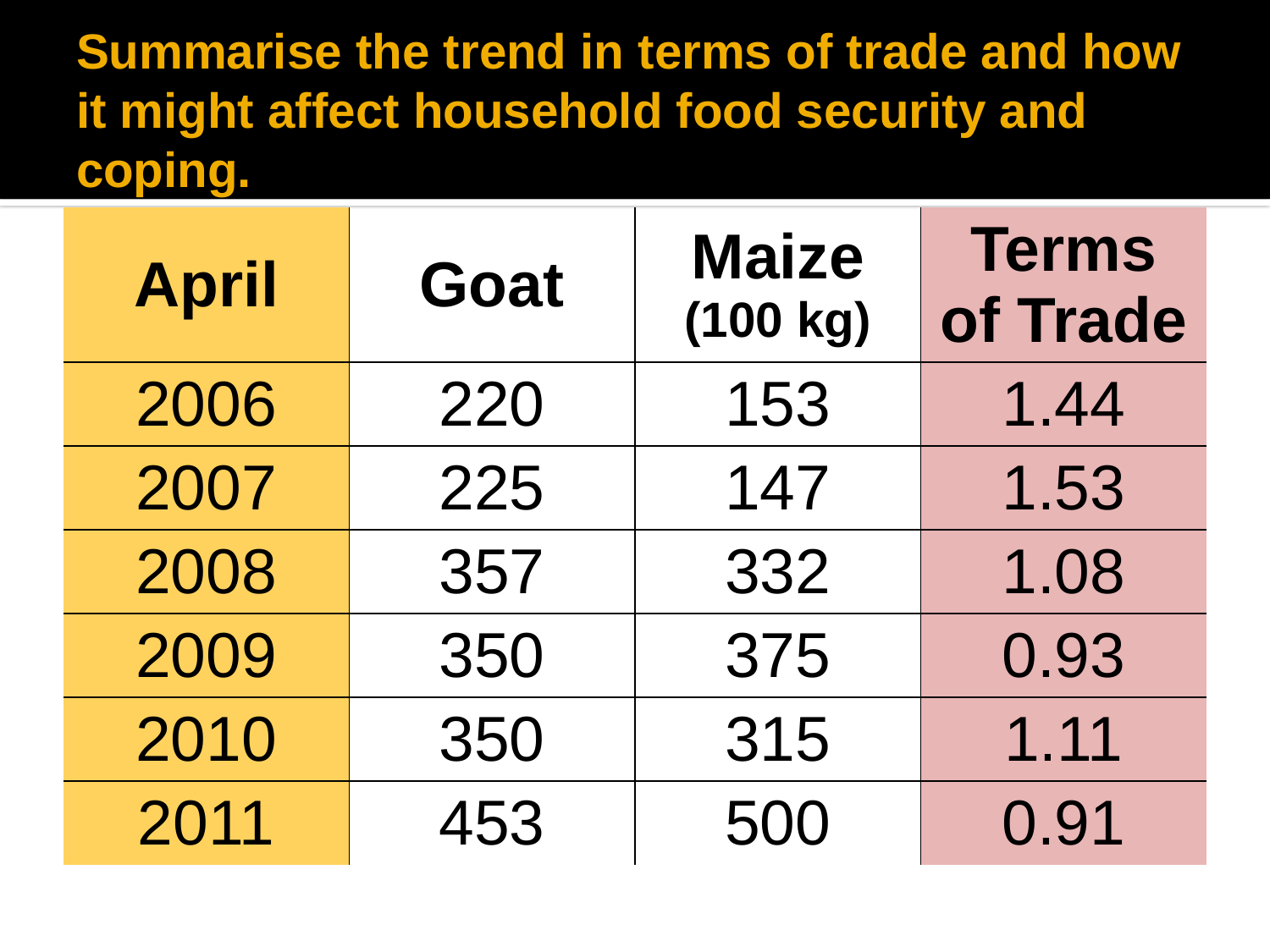

# Summarise the trend in terms of trade and how it might affect household food security and coping.
| April | Goat | Maize (100 kg) | Terms of Trade |
| --- | --- | --- | --- |
| 2006 | 220 | 153 | 1.44 |
| 2007 | 225 | 147 | 1.53 |
| 2008 | 357 | 332 | 1.08 |
| 2009 | 350 | 375 | 0.93 |
| 2010 | 350 | 315 | 1.11 |
| 2011 | 453 | 500 | 0.91 |